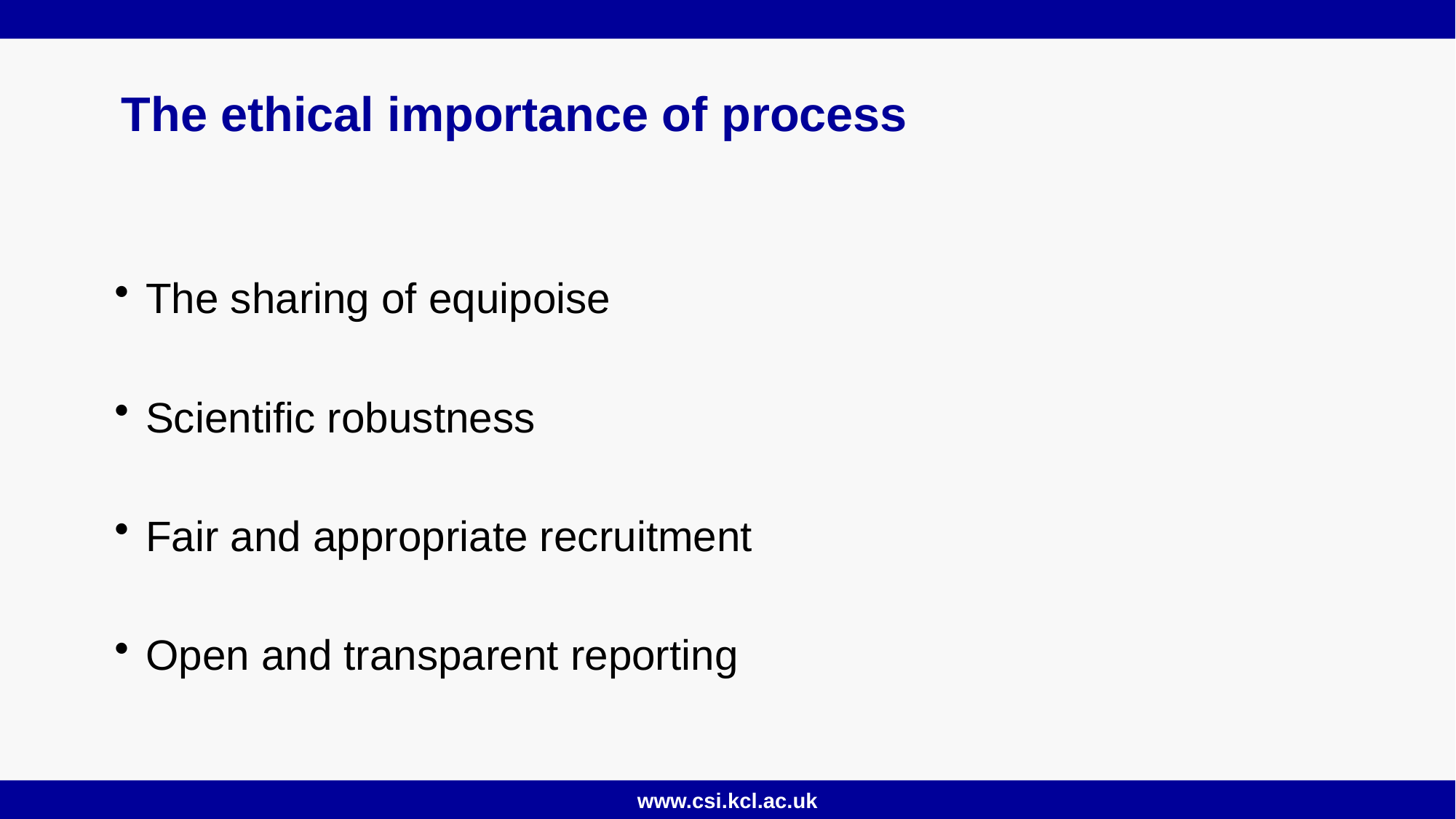

# The ethical importance of process

The sharing of equipoise

Scientific robustness

Fair and appropriate recruitment

Open and transparent reporting